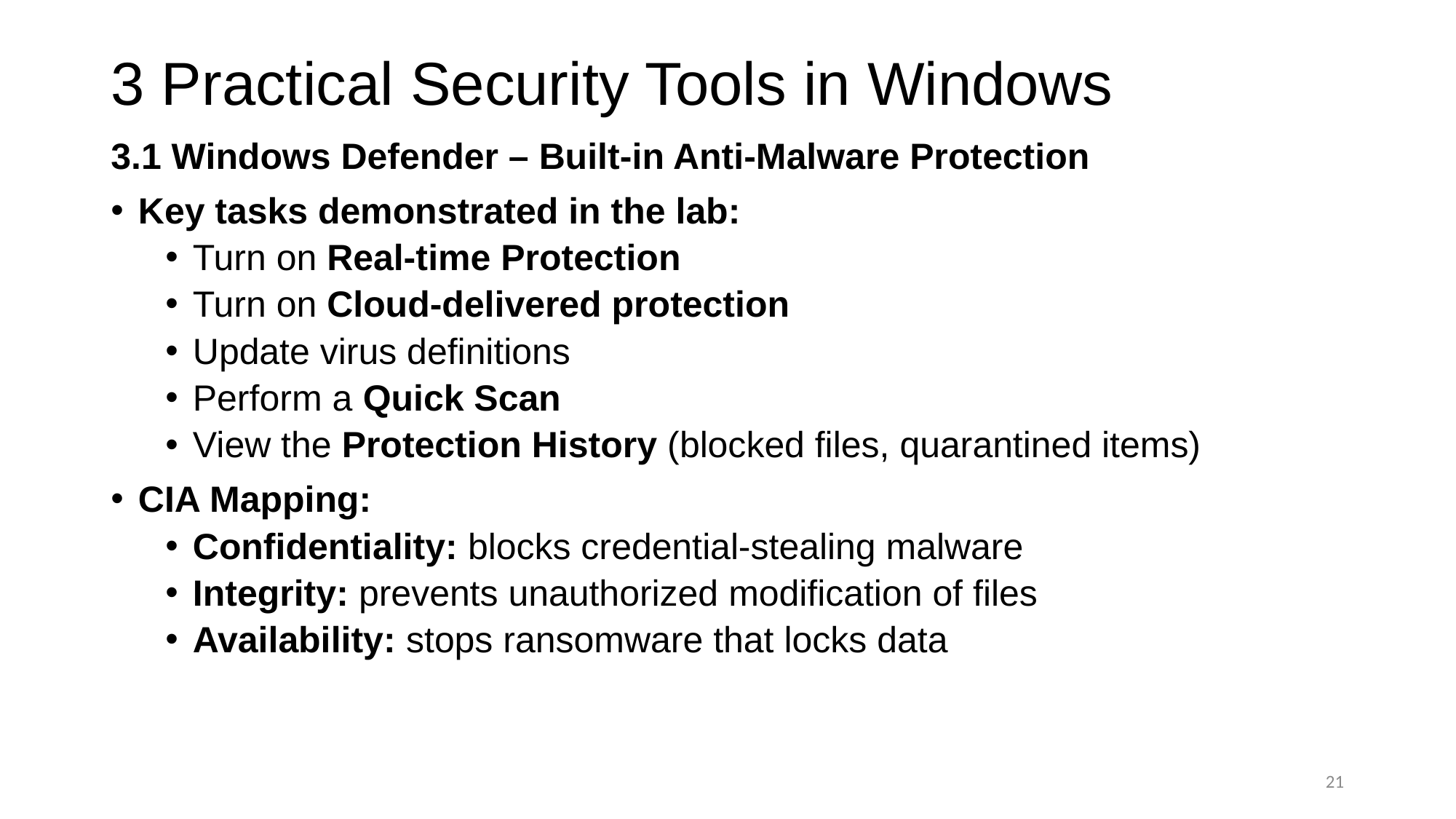

# 3 Practical Security Tools in Windows
3.1 Windows Defender – Built-in Anti-Malware Protection
Key tasks demonstrated in the lab:
Turn on Real-time Protection
Turn on Cloud-delivered protection
Update virus definitions
Perform a Quick Scan
View the Protection History (blocked files, quarantined items)
CIA Mapping:
Confidentiality: blocks credential-stealing malware
Integrity: prevents unauthorized modification of files
Availability: stops ransomware that locks data

21